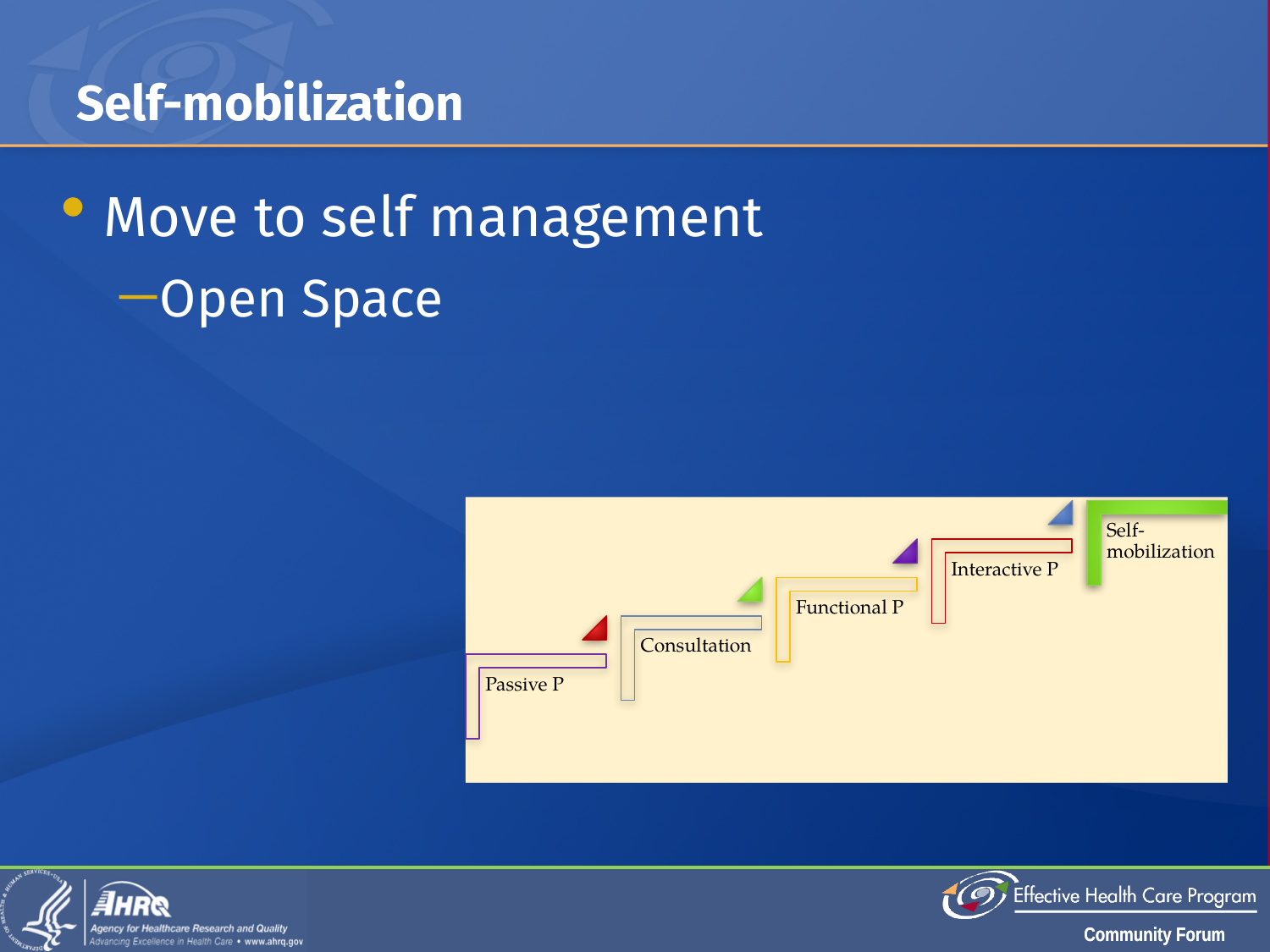

# Self-mobilization
Move to self management
Open Space

Passive P
Consultation
Functional P
Interactive P
Self-mobilization